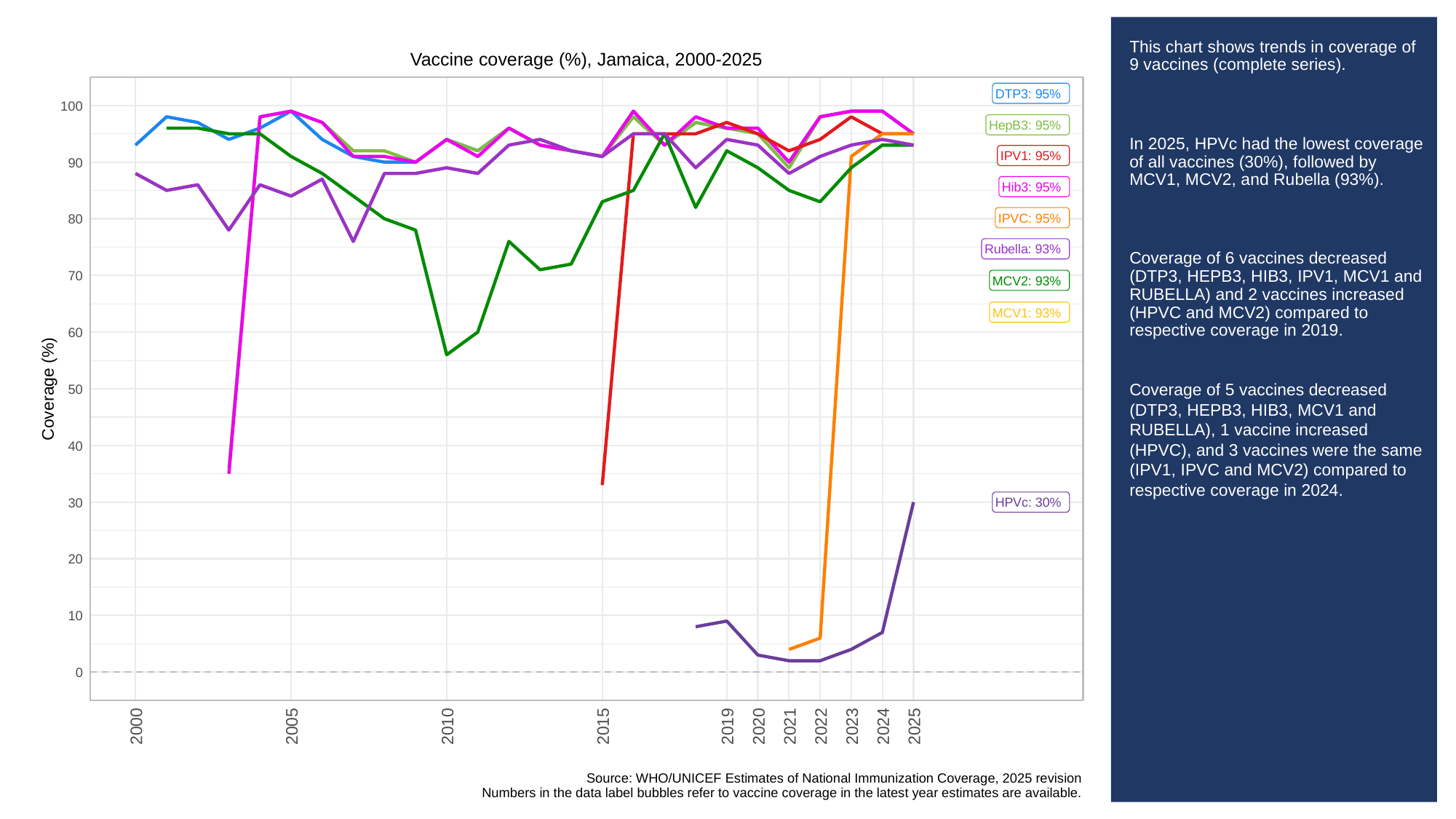

# This chart shows trends in coverage of 9 vaccines (complete series).

In 2025, HPVc had the lowest coverage of all vaccines (30%), followed by MCV1, MCV2, and Rubella (93%).

Coverage of 6 vaccines decreased (DTP3, HEPB3, HIB3, IPV1, MCV1 and RUBELLA) and 2 vaccines increased (HPVC and MCV2) compared to respective coverage in 2019.

Coverage of 5 vaccines decreased (DTP3, HEPB3, HIB3, MCV1 and RUBELLA), 1 vaccine increased (HPVC), and 3 vaccines were the same (IPV1, IPVC and MCV2) compared to respective coverage in 2024.

Vaccine coverage (%), Jamaica, 2000-2025

DTP3: 95%

100

HepB3: 95%

IPV1: 95%
90

Hib3: 95%

IPVC: 95%
80

Rubella: 93%

70

MCV2: 93%

MCV1: 93%
60

Coverage (%)
50

40

30
HPVc: 30%

20

10

0

2000
2005
2010
2015
2019
2020
2021
2022
2023
2024
2025
Source: WHO/UNICEF Estimates of National Immunization Coverage, 2025 revision
Numbers in the data label bubbles refer to vaccine coverage in the latest year estimates are available.